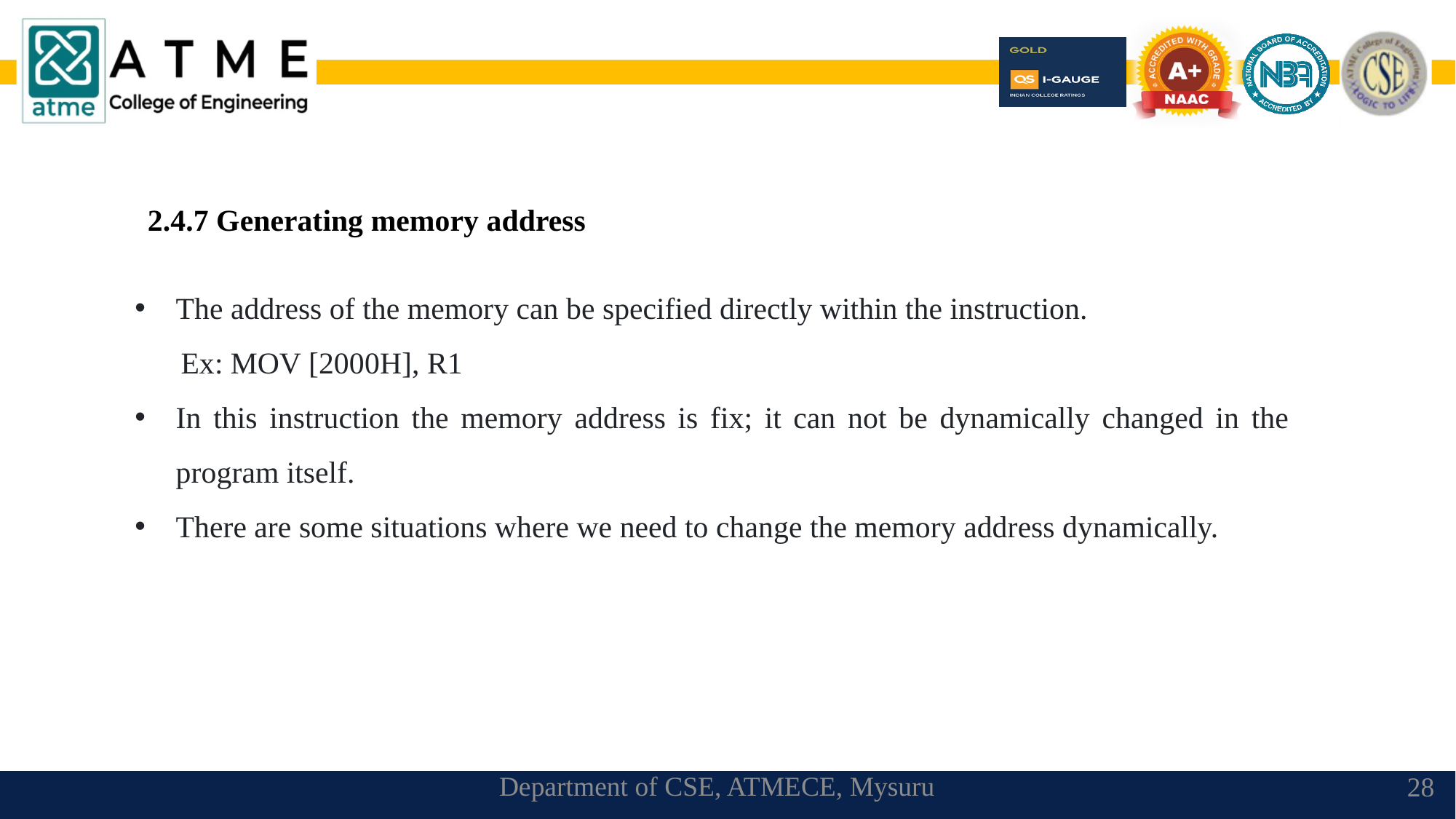

2.4.7 Generating memory address
The address of the memory can be specified directly within the instruction.
      Ex: MOV [2000H], R1
In this instruction the memory address is fix; it can not be dynamically changed in the program itself.
There are some situations where we need to change the memory address dynamically.

Department of CSE, ATMECE, Mysuru
28